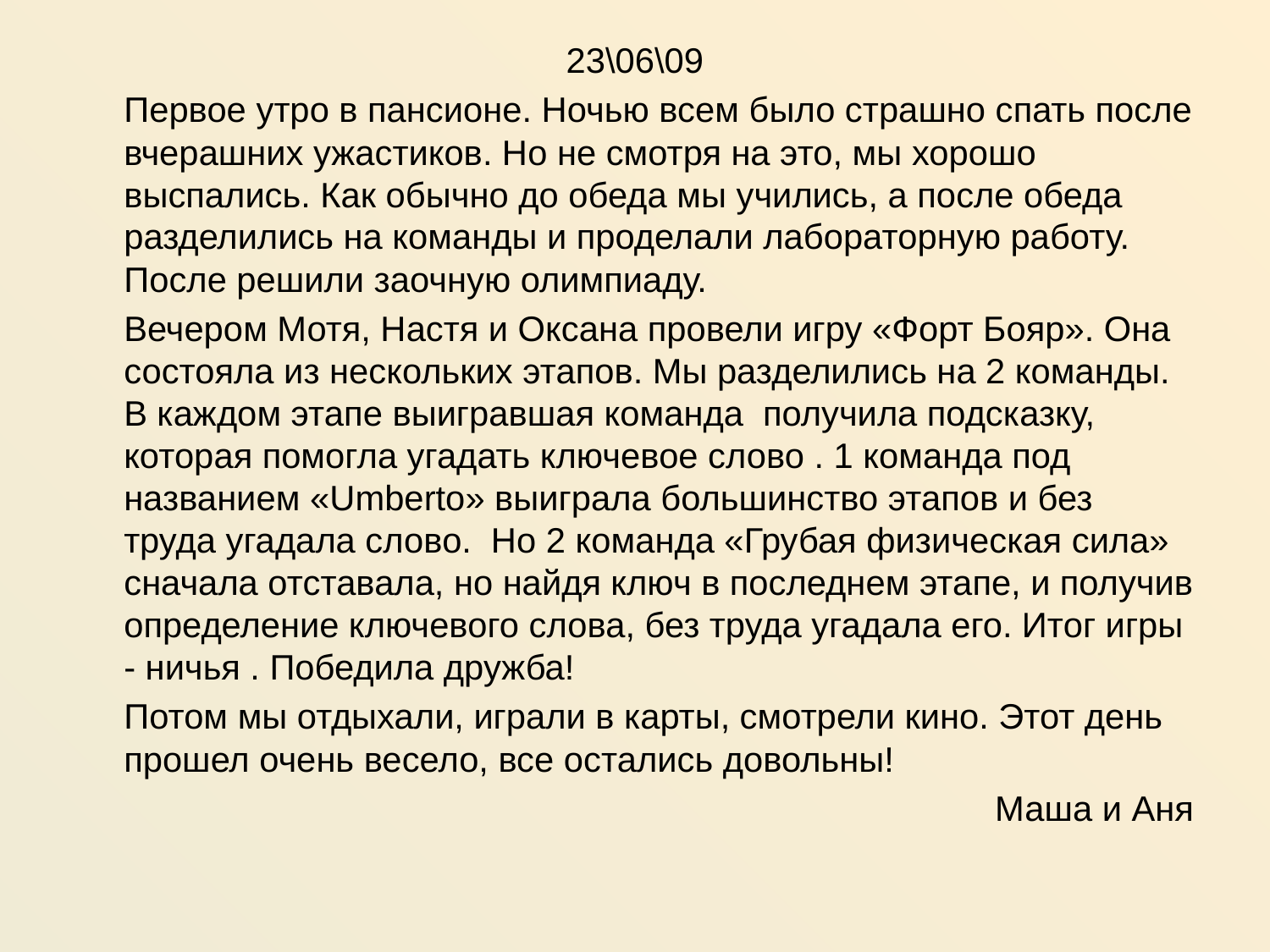

23\06\09
	Первое утро в пансионе. Ночью всем было страшно спать после вчерашних ужастиков. Но не смотря на это, мы хорошо выспались. Как обычно до обеда мы учились, а после обеда разделились на команды и проделали лабораторную работу. После решили заочную олимпиаду.
	Вечером Мотя, Настя и Оксана провели игру «Форт Бояр». Она состояла из нескольких этапов. Мы разделились на 2 команды. В каждом этапе выигравшая команда  получила подсказку, которая помогла угадать ключевое слово . 1 команда под названием «Umberto» выиграла большинство этапов и без труда угадала слово.  Но 2 команда «Грубая физическая сила» сначала отставала, но найдя ключ в последнем этапе, и получив определение ключевого слова, без труда угадала его. Итог игры - ничья . Победила дружба!
	Потом мы отдыхали, играли в карты, смотрели кино. Этот день прошел очень весело, все остались довольны!
Маша и Аня